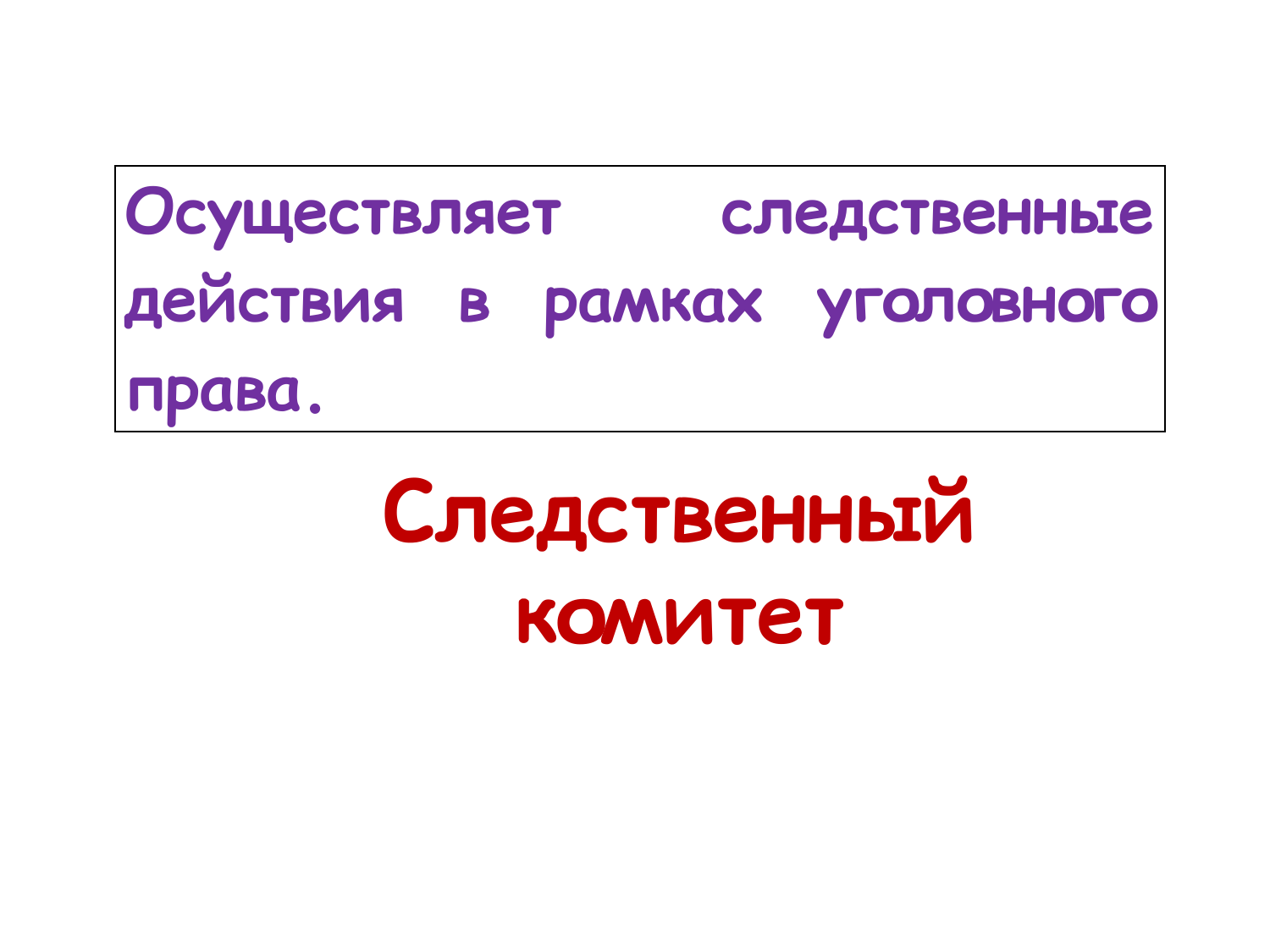

| Осуществляет следственные действия в рамках уголовного права. |
| --- |
Следственный комитет